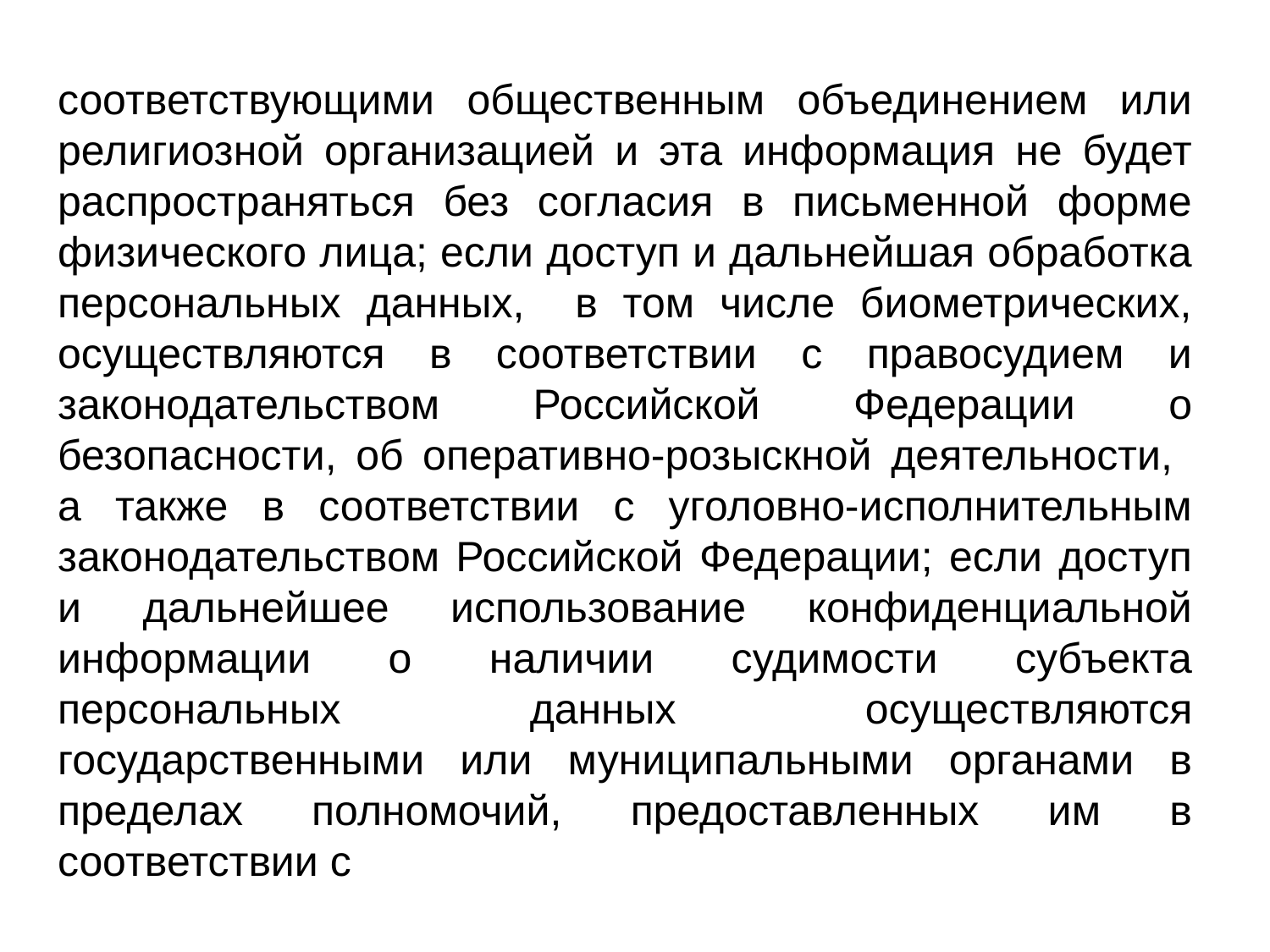

соответствующими общественным объединением или религиозной организацией и эта информация не будет распространяться без согласия в письменной форме физического лица; если доступ и дальнейшая обработка персональных данных,  в том числе биометрических, осуществляются в соответствии с правосудием и законодательством Российской Федерации о безопасности, об оперативно-розыскной деятельности,  а также в соответствии с уголовно-исполнительным законодательством Российской Федерации; если доступ и дальнейшее использование конфиденциальной информации о наличии судимости субъекта персональных данных осуществляются государственными или муниципальными органами в пределах полномочий, предоставленных им в соответствии с